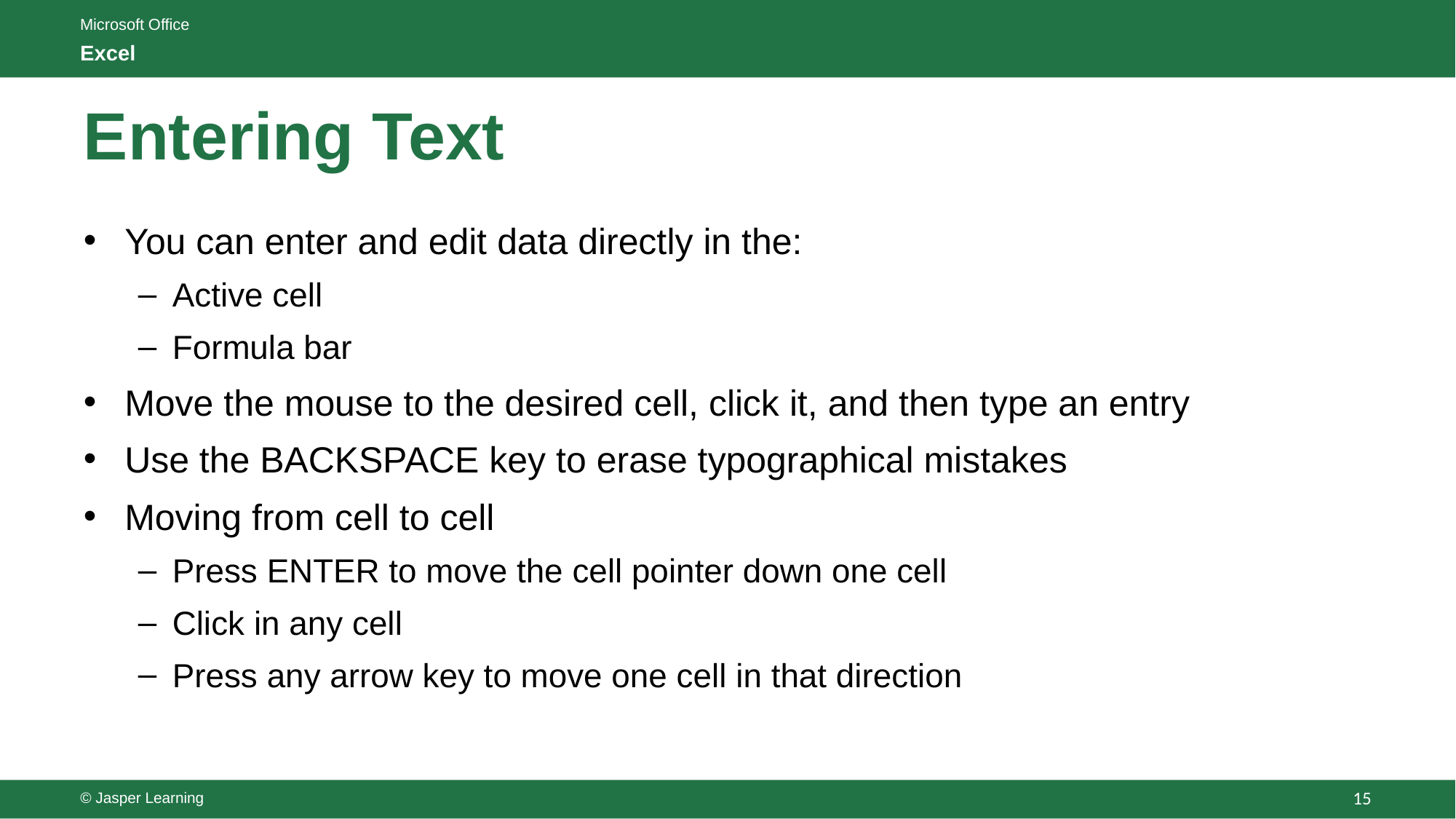

# Entering Text
You can enter and edit data directly in the:
Active cell
Formula bar
Move the mouse to the desired cell, click it, and then type an entry
Use the BACKSPACE key to erase typographical mistakes
Moving from cell to cell
Press ENTER to move the cell pointer down one cell
Click in any cell
Press any arrow key to move one cell in that direction

© Jasper Learning
15